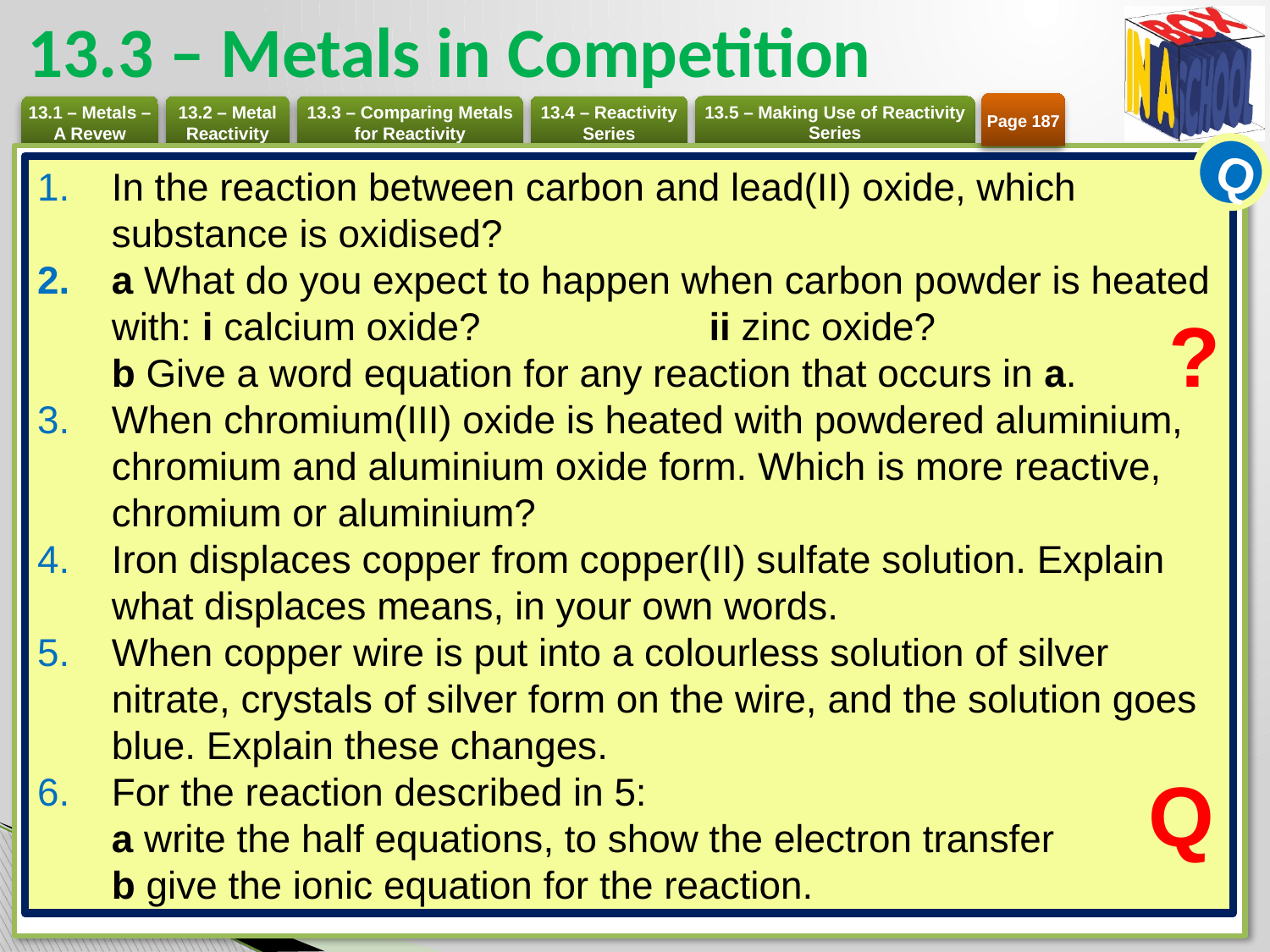

# 13.3 – Metals in Competition
Page 187
Q
In the reaction between carbon and lead(II) oxide, which substance is oxidised?
a What do you expect to happen when carbon powder is heated with: i calcium oxide? 	ii zinc oxide?
b Give a word equation for any reaction that occurs in a.
When chromium(III) oxide is heated with powdered aluminium, chromium and aluminium oxide form. Which is more reactive, chromium or aluminium?
Iron displaces copper from copper(II) sulfate solution. Explain what displaces means, in your own words.
When copper wire is put into a colourless solution of silver nitrate, crystals of silver form on the wire, and the solution goes blue. Explain these changes.
For the reaction described in 5:
a write the half equations, to show the electron transfer
b give the ionic equation for the reaction.
?
Q